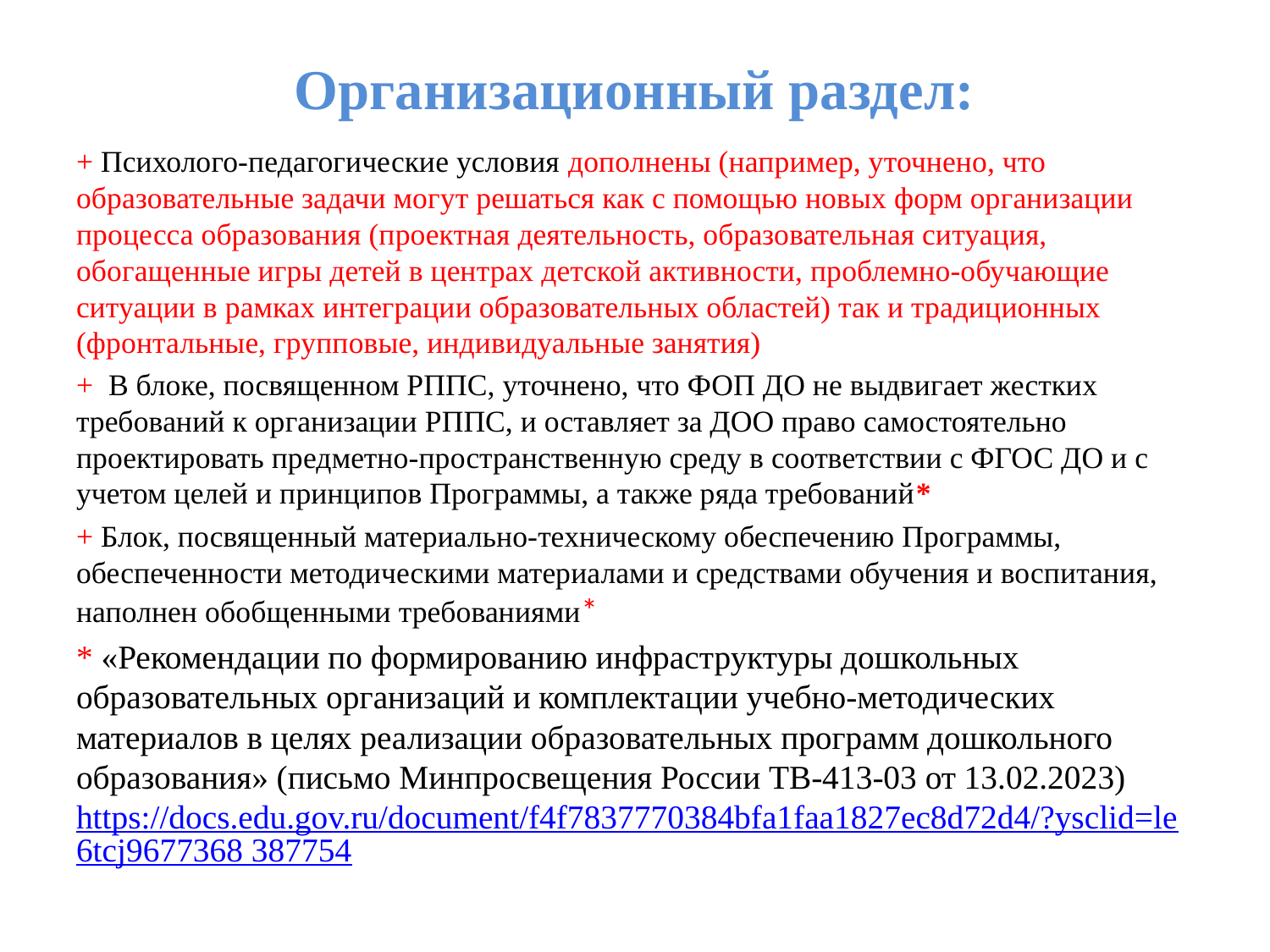

# Организационный раздел:
+ Психолого-педагогические условия дополнены (например, уточнено, что образовательные задачи могут решаться как с помощью новых форм организации процесса образования (проектная деятельность, образовательная ситуация, обогащенные игры детей в центрах детской активности, проблемно-обучающие ситуации в рамках интеграции образовательных областей) так и традиционных (фронтальные, групповые, индивидуальные занятия)
+  В блоке, посвященном РППС, уточнено, что ФОП ДО не выдвигает жестких требований к организации РППС, и оставляет за ДОО право самостоятельно проектировать предметно-пространственную среду в соответствии с ФГОС ДО и с учетом целей и принципов Программы, а также ряда требований*
+ Блок, посвященный материально-техническому обеспечению Программы, обеспеченности методическими материалами и средствами обучения и воспитания, наполнен обобщенными требованиями*
* «Рекомендации по формированию инфраструктуры дошкольных образовательных организаций и комплектации учебно-методических материалов в целях реализации образовательных программ дошкольного образования» (письмо Минпросвещения России ТВ-413-03 от 13.02.2023) https://docs.edu.gov.ru/document/f4f7837770384bfa1faa1827ec8d72d4/?ysclid=le6tcj9677368 387754